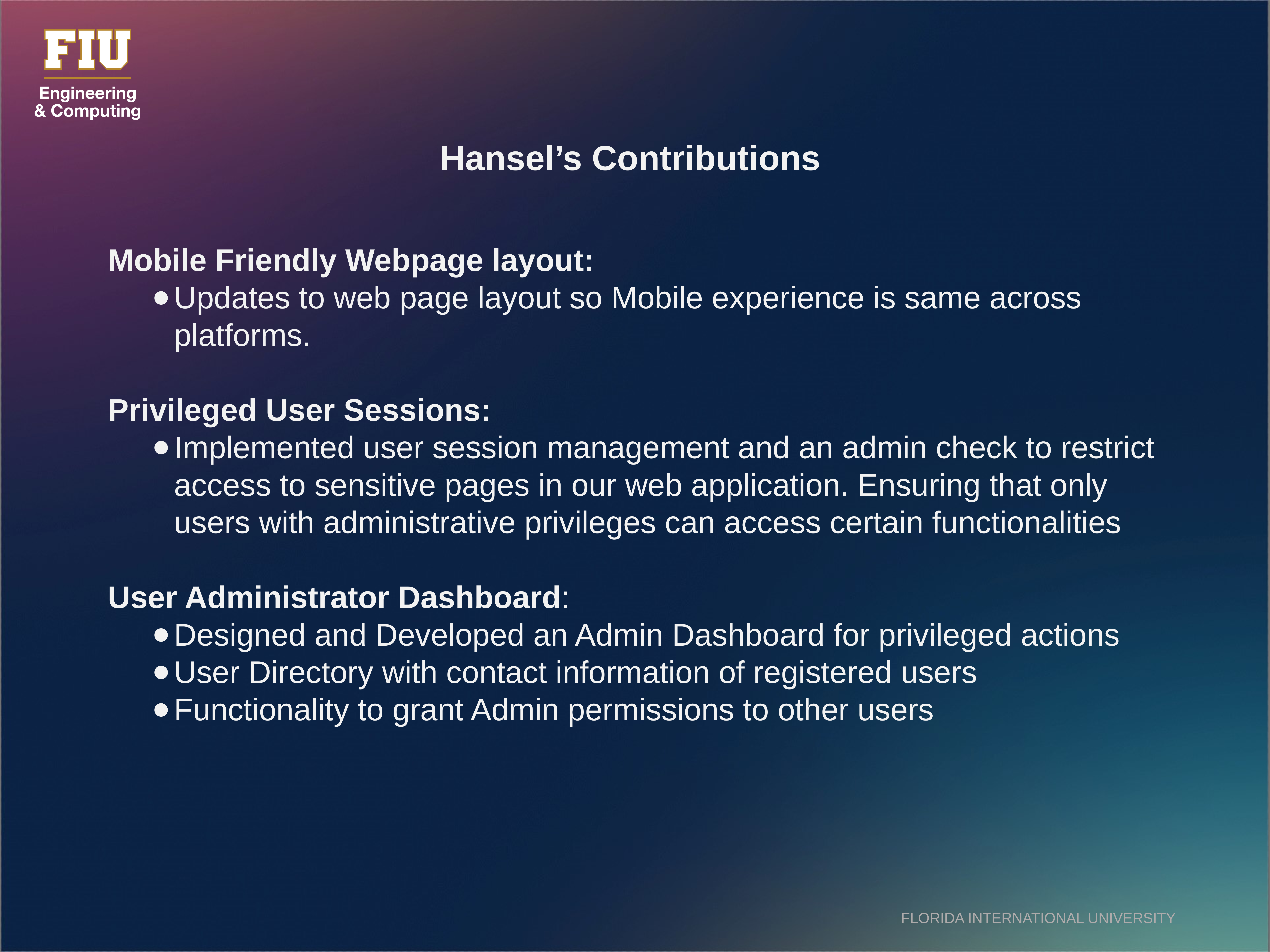

Hansel’s Contributions
Mobile Friendly Webpage layout:
Updates to web page layout so Mobile experience is same across platforms.

Privileged User Sessions:
Implemented user session management and an admin check to restrict access to sensitive pages in our web application. Ensuring that only users with administrative privileges can access certain functionalities

User Administrator Dashboard:
Designed and Developed an Admin Dashboard for privileged actions
User Directory with contact information of registered users
Functionality to grant Admin permissions to other users